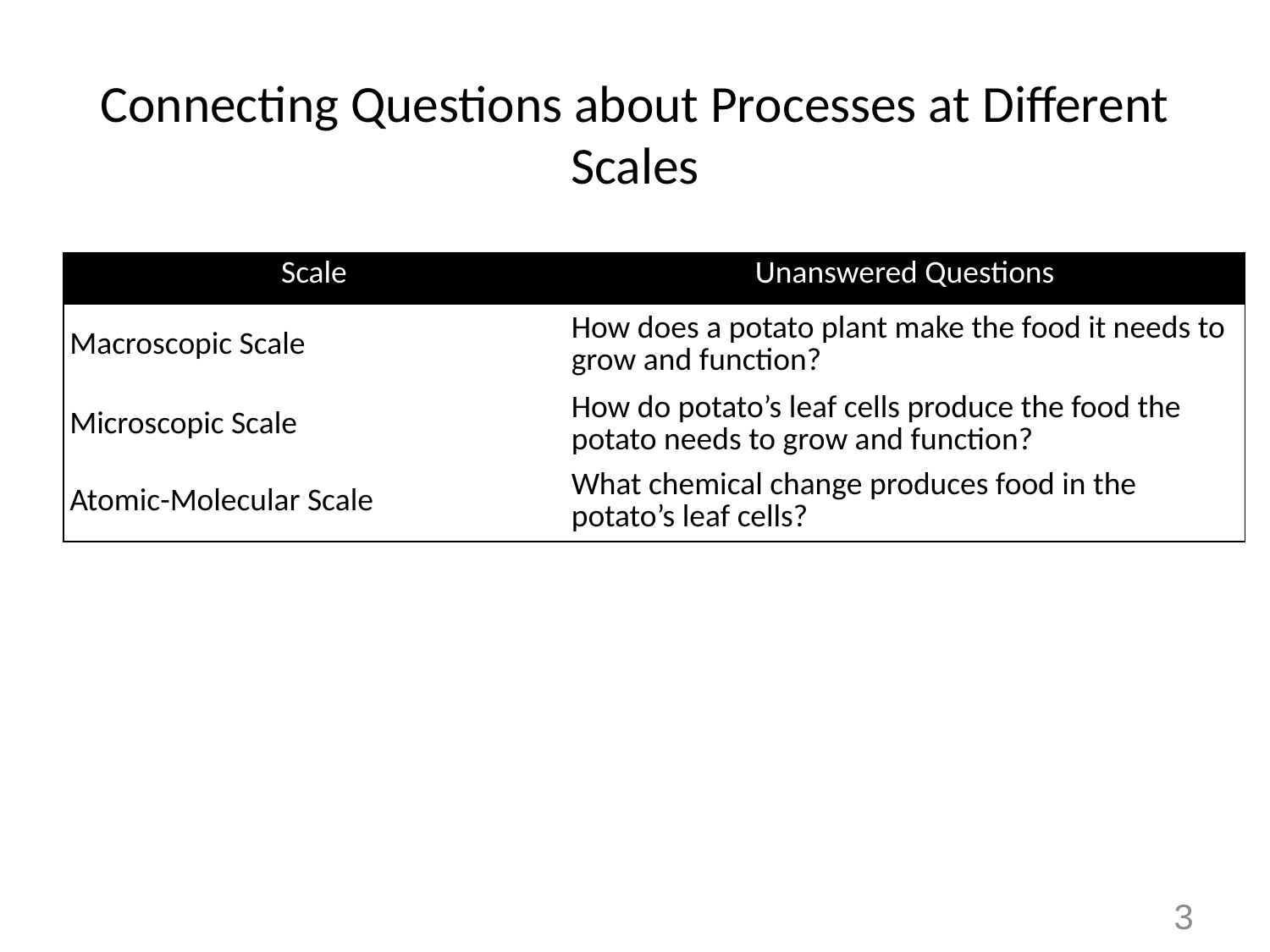

# Connecting Questions about Processes at Different Scales
| Scale | Unanswered Questions |
| --- | --- |
| Macroscopic Scale | How does a potato plant make the food it needs to grow and function? |
| Microscopic Scale | How do potato’s leaf cells produce the food the potato needs to grow and function? |
| Atomic-Molecular Scale | What chemical change produces food in the potato’s leaf cells? |
3